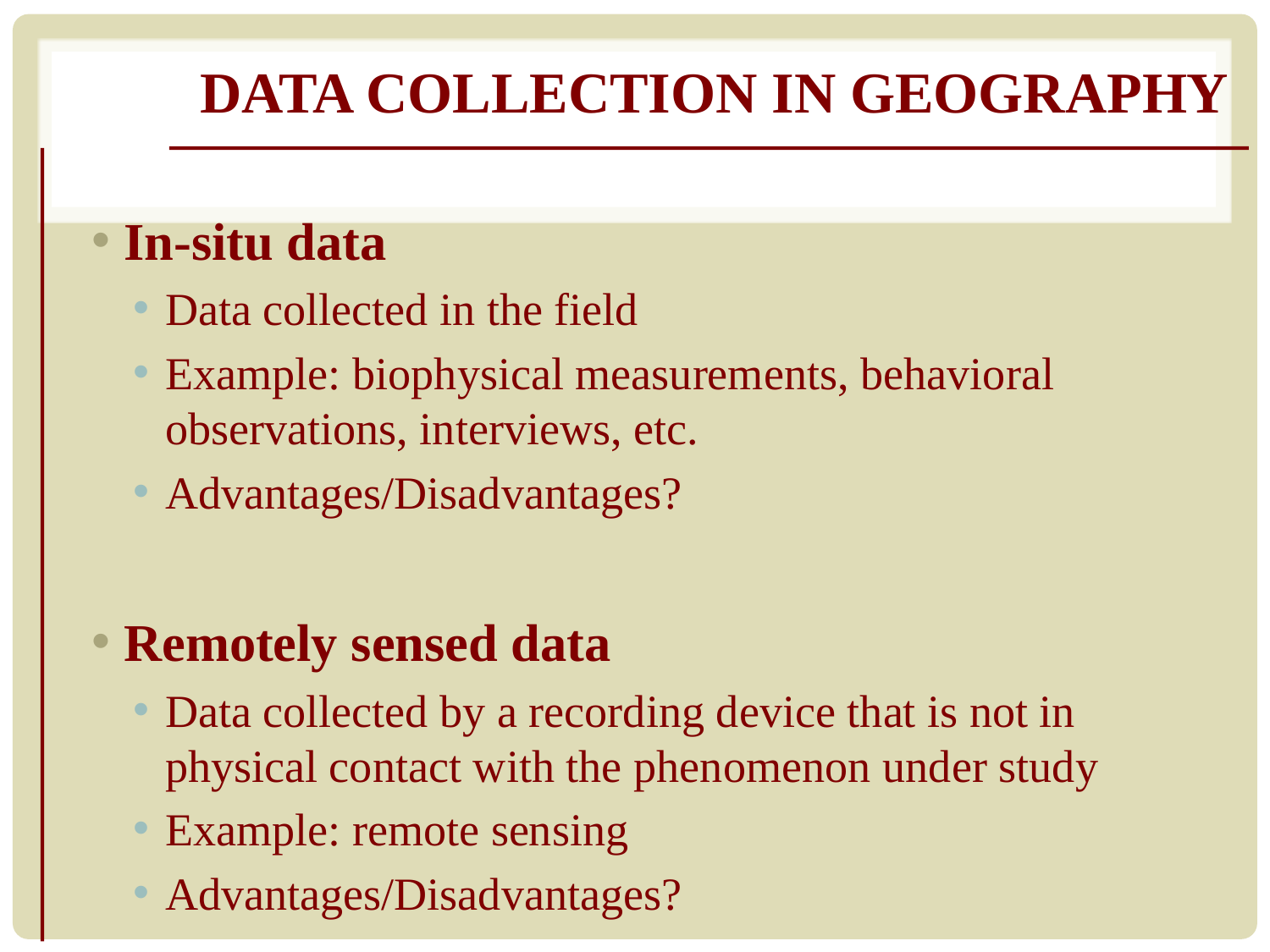

# Data Collection in Geography

In-situ data
Data collected in the field
Example: biophysical measurements, behavioral observations, interviews, etc.
Advantages/Disadvantages?

Remotely sensed data
Data collected by a recording device that is not in physical contact with the phenomenon under study
Example: remote sensing
Advantages/Disadvantages?